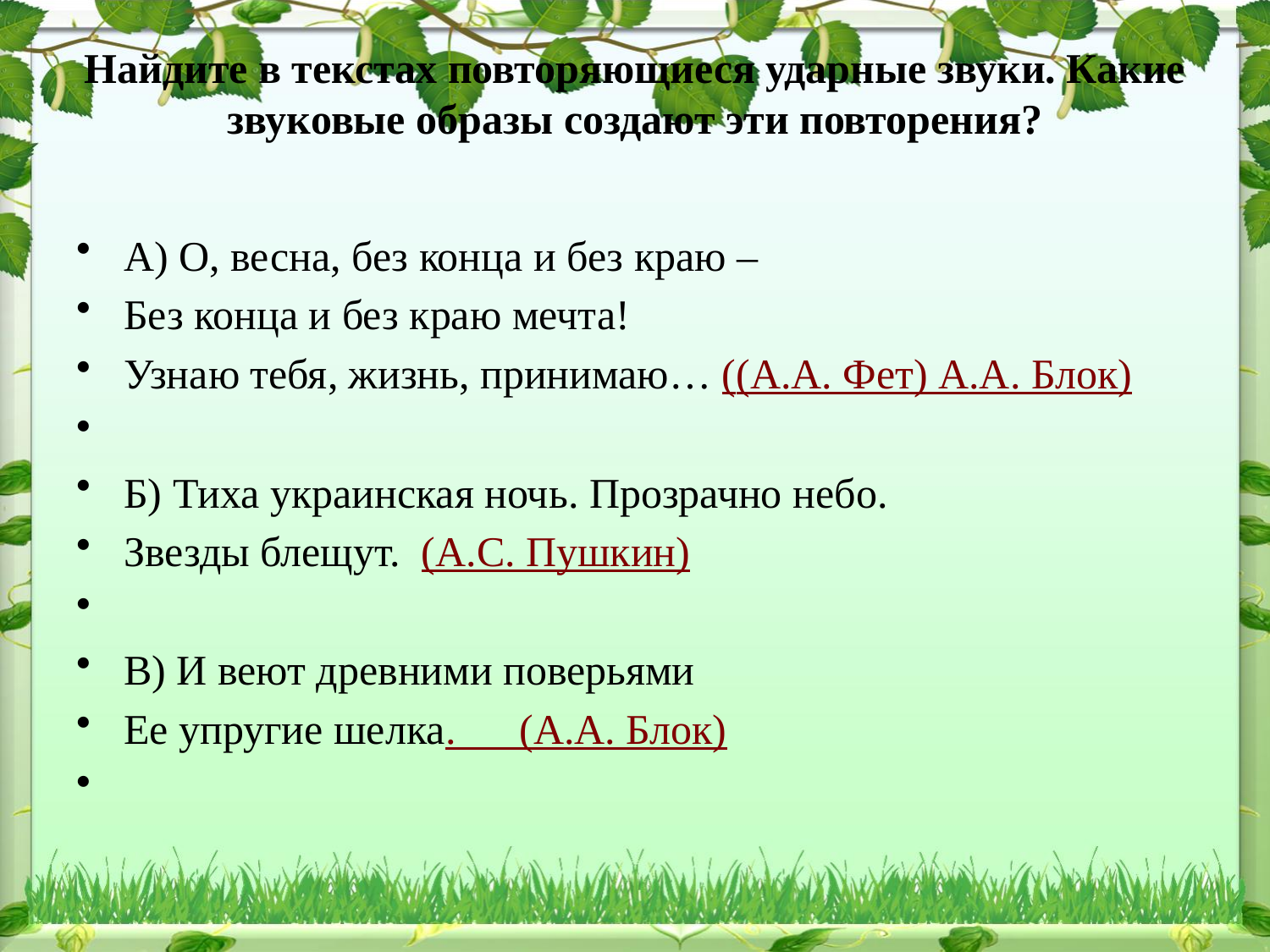

# Найдите в текстах повторяющиеся ударные звуки. Какие звуковые образы создают эти повторения?
А) О, весна, без конца и без краю –
Без конца и без краю мечта!
Узнаю тебя, жизнь, принимаю… ((А.А. Фет) А.А. Блок)

Б) Тиха украинская ночь. Прозрачно небо.
Звезды блещут.  (А.С. Пушкин)

В) И веют древними поверьями
Ее упругие шелка.      (А.А. Блок)